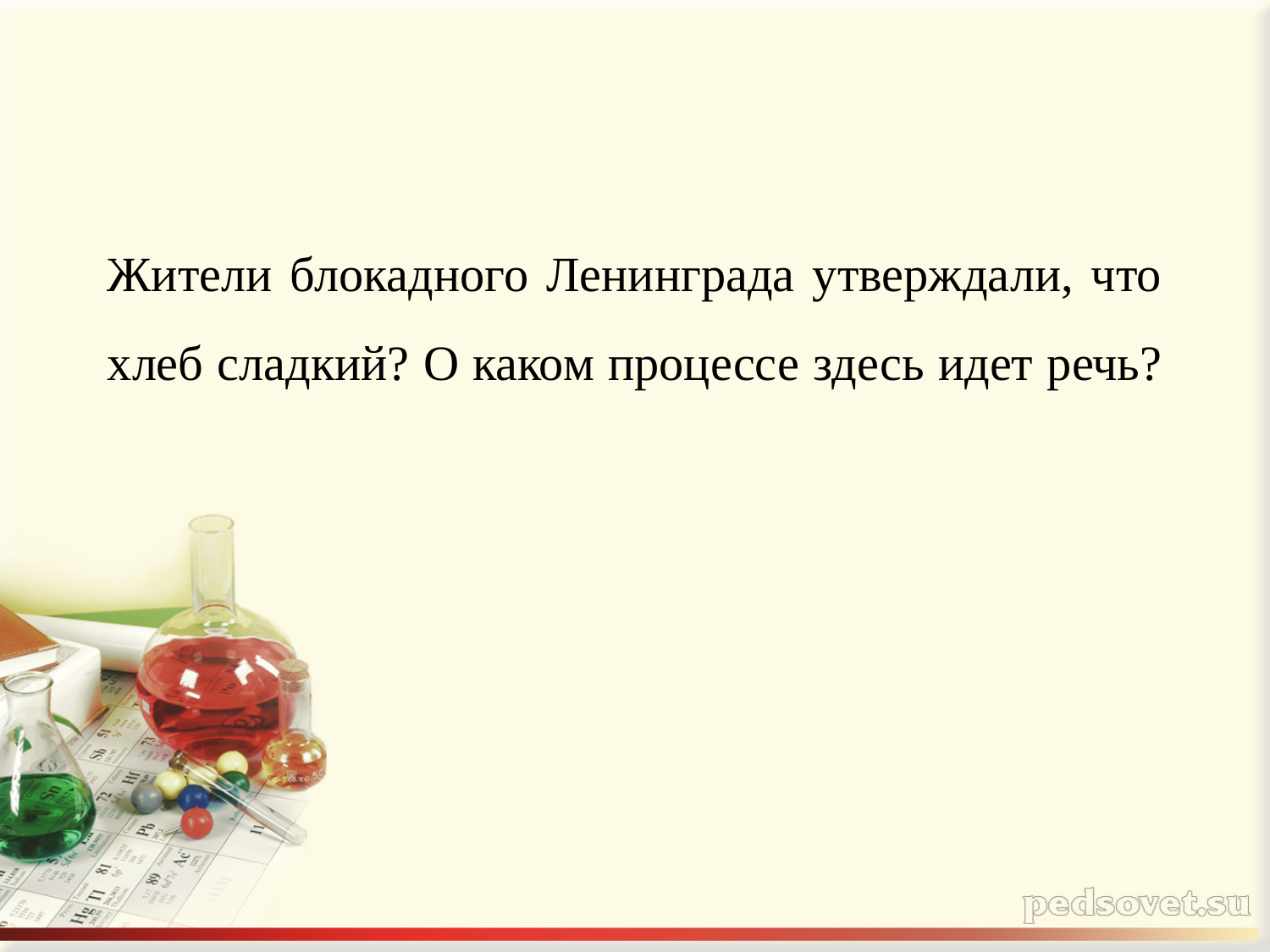

Жители блокадного Ленинграда утверждали, что хлеб сладкий? О каком процессе здесь идет речь?